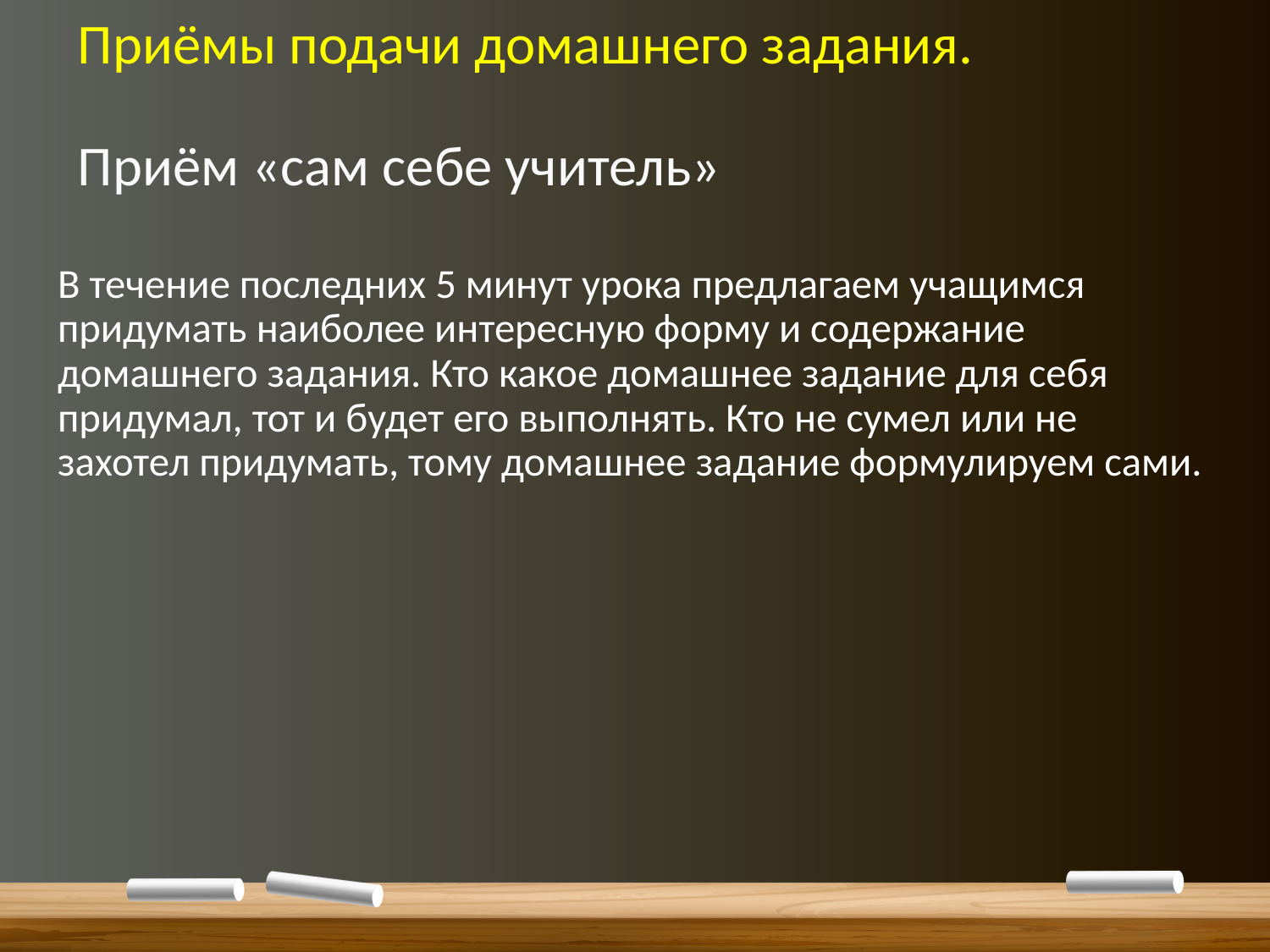

# Приёмы подачи домашнего задания. Приём «сам себе учитель»
В течение последних 5 минут урока предлагаем учащимся придумать наиболее интересную форму и содержание домашнего задания. Кто какое домашнее задание для себя придумал, тот и будет его выполнять. Кто не сумел или не захотел придумать, тому домашнее задание формулируем сами.